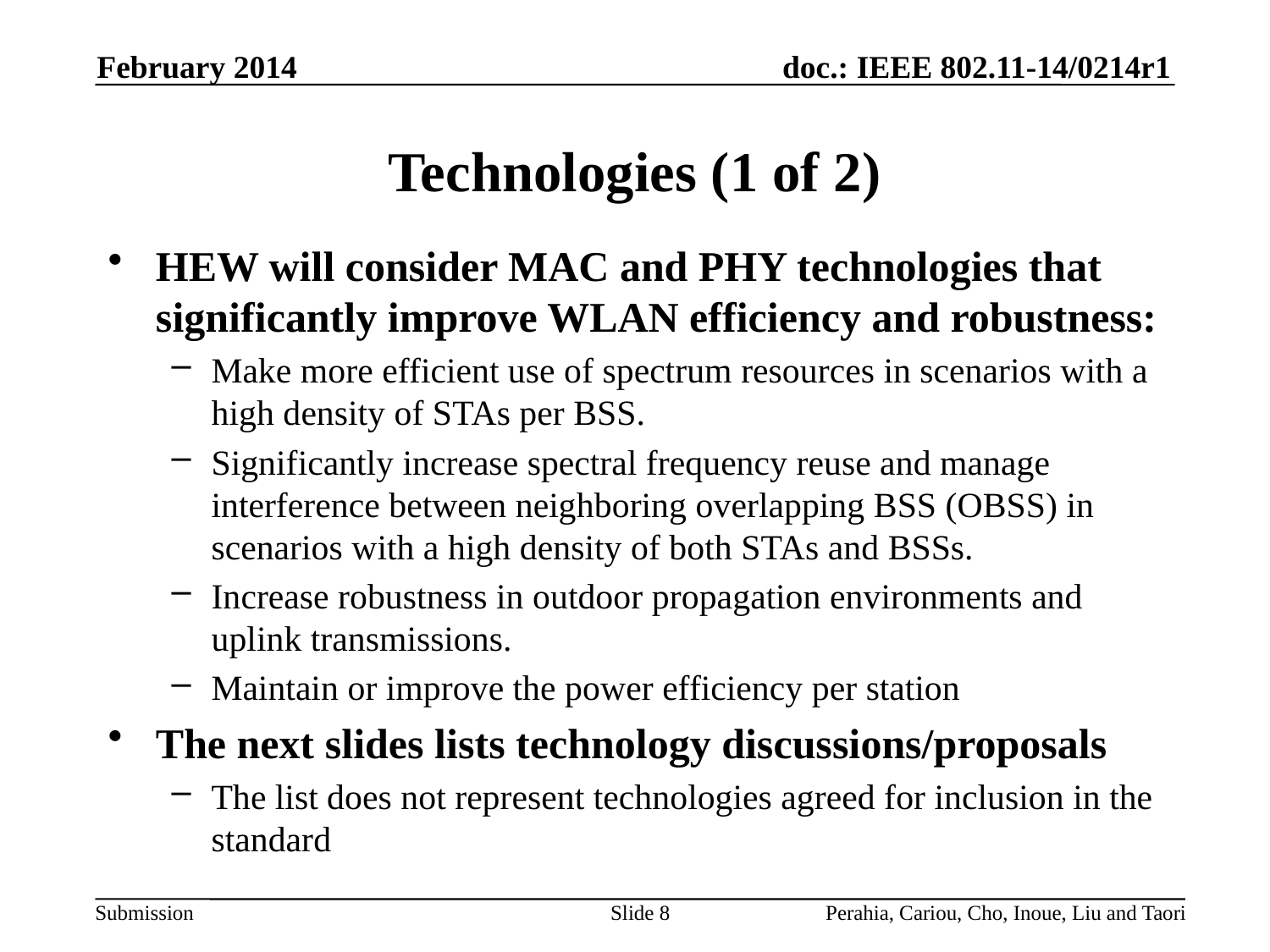

February 2014
# Technologies (1 of 2)
HEW will consider MAC and PHY technologies that significantly improve WLAN efficiency and robustness:
Make more efficient use of spectrum resources in scenarios with a high density of STAs per BSS.
Significantly increase spectral frequency reuse and manage interference between neighboring overlapping BSS (OBSS) in scenarios with a high density of both STAs and BSSs.
Increase robustness in outdoor propagation environments and uplink transmissions.
Maintain or improve the power efficiency per station
The next slides lists technology discussions/proposals
The list does not represent technologies agreed for inclusion in the standard

Slide 8
Perahia, Cariou, Cho, Inoue, Liu and Taori